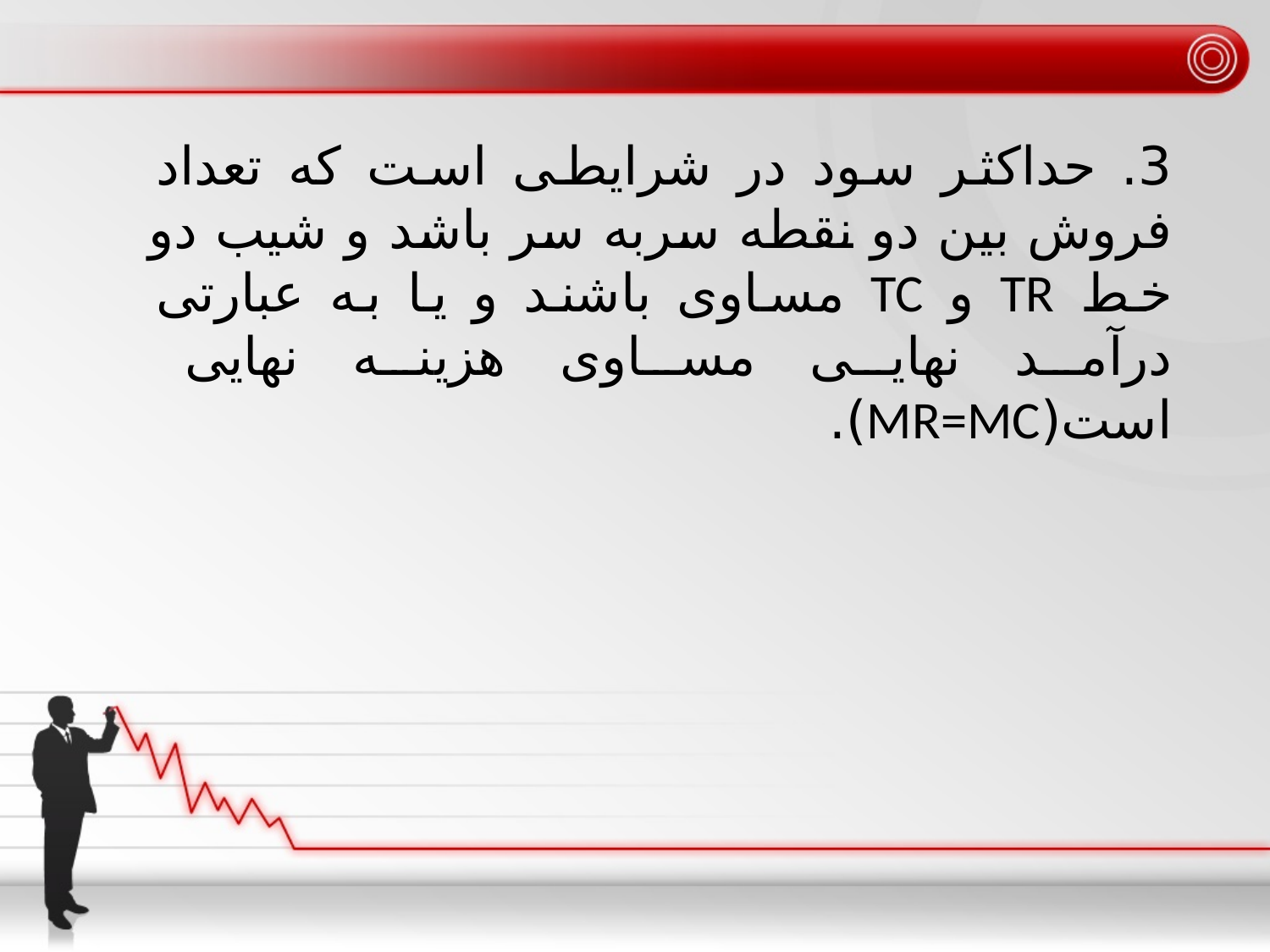

3. حداکثر سود در شرایطی است که تعداد فروش بین دو نقطه سربه سر باشد و شیب دو خط TR و TC مساوی باشند و یا به عبارتی درآمد نهایی مساوی هزینه نهایی است(MR=MC).